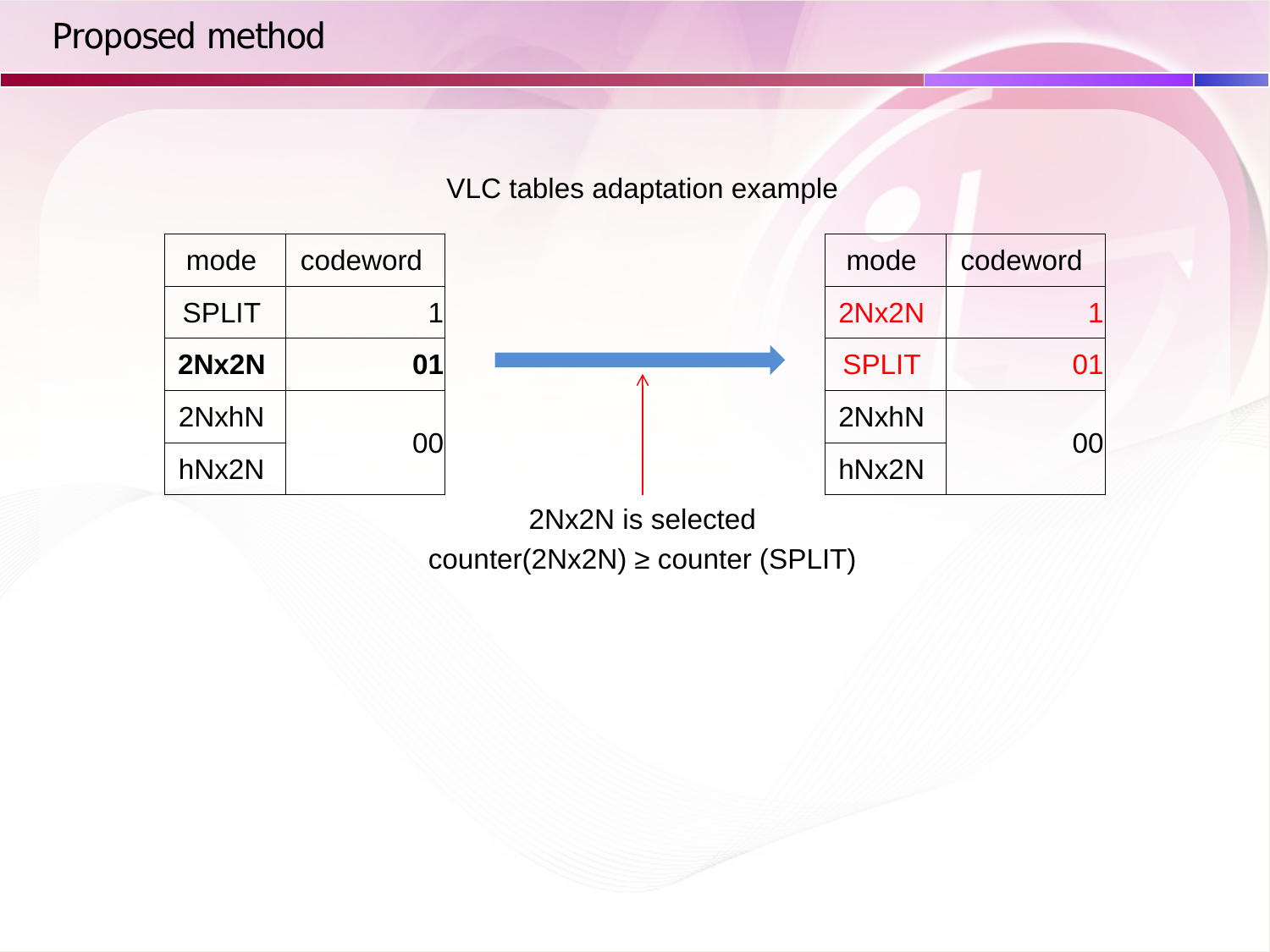

# Proposed method
VLC tables adaptation example
| mode | codeword |
| --- | --- |
| SPLIT | 1 |
| 2Nx2N | 01 |
| 2NxhN | 00 |
| hNx2N |  |
| mode | codeword |
| --- | --- |
| 2Nx2N | 1 |
| SPLIT | 01 |
| 2NxhN | 00 |
| hNx2N |  |

2Nx2N is selected
counter(2Nx2N) ≥ counter (SPLIT)